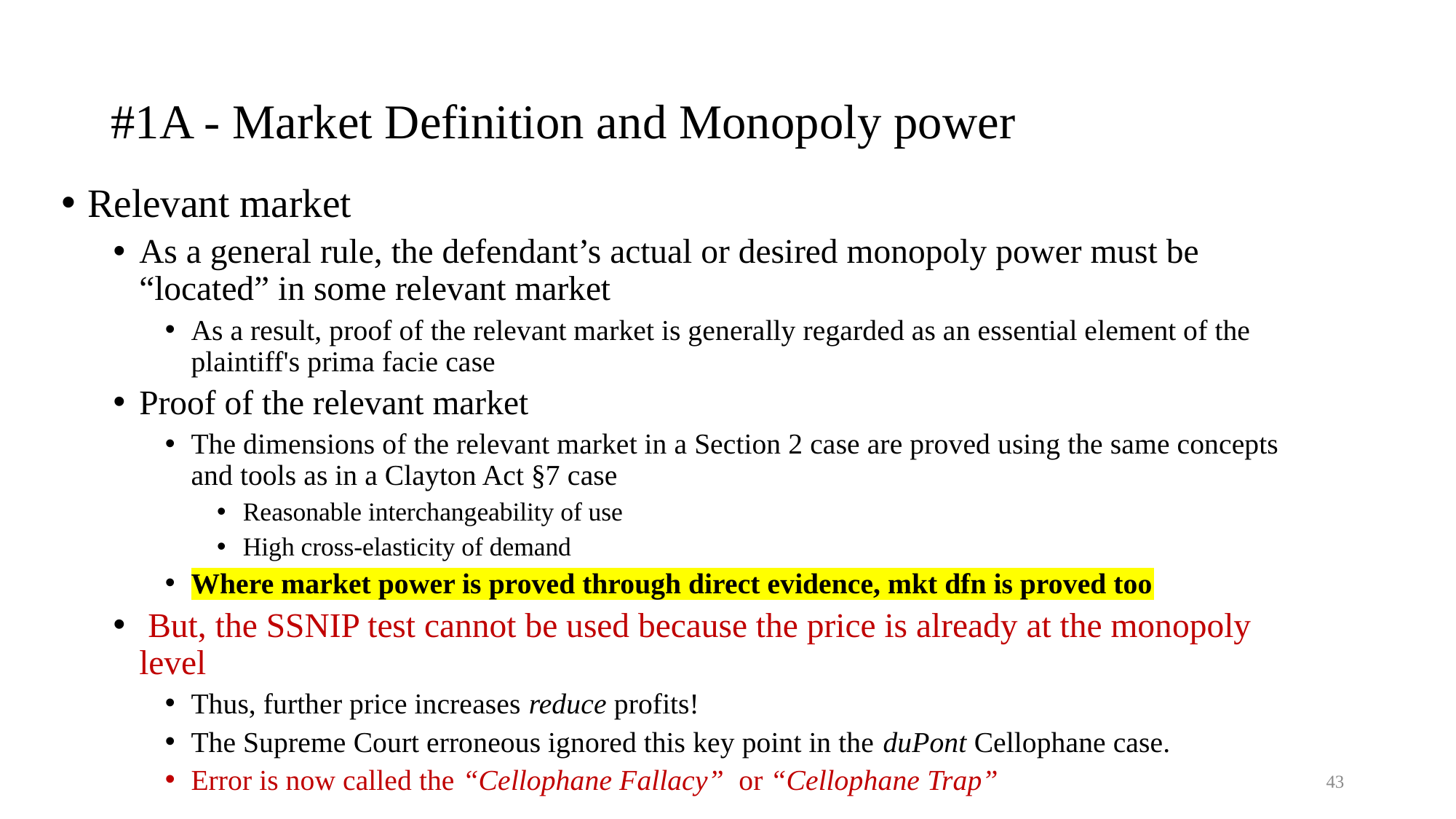

# #1A - Market Definition and Monopoly power
Relevant market
As a general rule, the defendant’s actual or desired monopoly power must be “located” in some relevant market
As a result, proof of the relevant market is generally regarded as an essential element of the plaintiff's prima facie case
Proof of the relevant market
The dimensions of the relevant market in a Section 2 case are proved using the same concepts and tools as in a Clayton Act §7 case
Reasonable interchangeability of use
High cross-elasticity of demand
Where market power is proved through direct evidence, mkt dfn is proved too
 But, the SSNIP test cannot be used because the price is already at the monopoly level
Thus, further price increases reduce profits!
The Supreme Court erroneous ignored this key point in the duPont Cellophane case.
Error is now called the “Cellophane Fallacy”  or “Cellophane Trap”
43